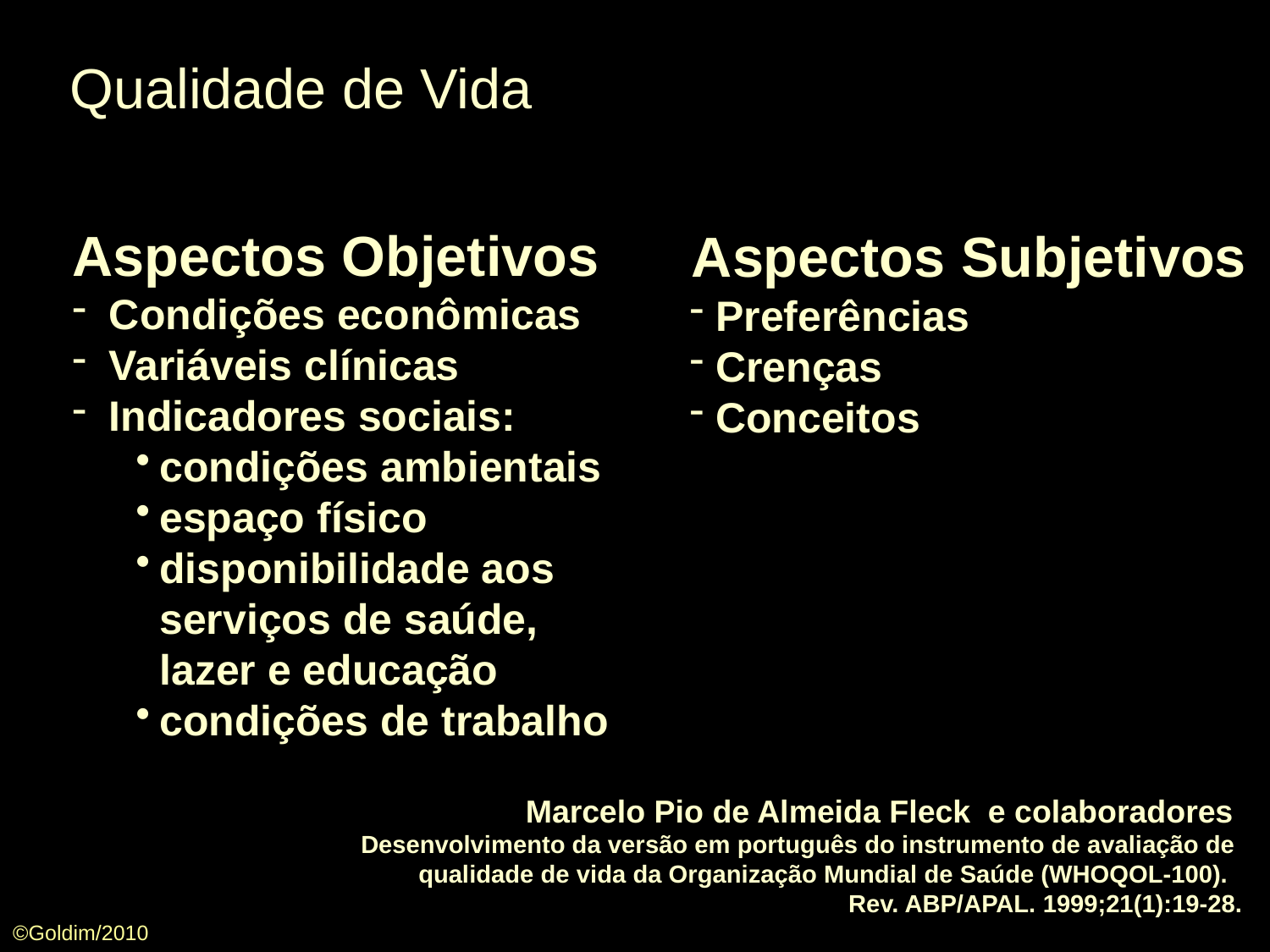

Qualidade de Vida
Aspectos Subjetivos
 Preferências
 Crenças
 Conceitos
Aspectos Objetivos
Condições econômicas
Variáveis clínicas
Indicadores sociais:
condições ambientais
espaço físico
disponibilidade aos
serviços de saúde,
lazer e educação
condições de trabalho
Marcelo Pio de Almeida Fleck  e colaboradores
Desenvolvimento da versão em português do instrumento de avaliação de
qualidade de vida da Organização Mundial de Saúde (WHOQOL-100).
Rev. ABP/APAL. 1999;21(1):19-28.
©Goldim/2010